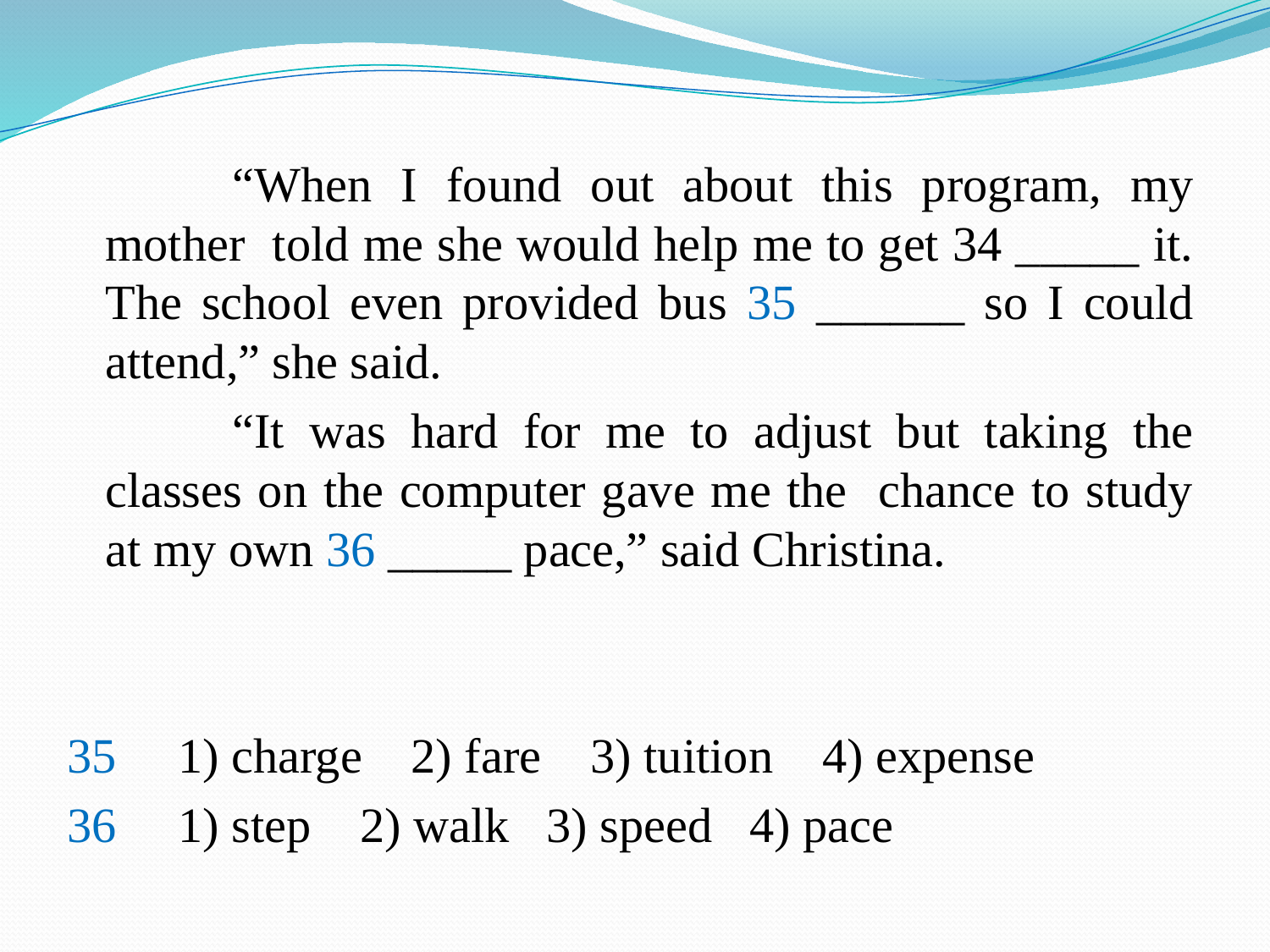

#
		“When I found out about this program, my mother  told me she would help me to get 34 _____ it. The school even provided bus 35 ______ so I could attend,” she said.
		“It was hard for me to adjust but taking the classes on the computer gave me the  chance to study at my own 36 _____ pace,” said Christina.

35     1) charge    2) fare    3) tuition    4) expense
36     1) step    2) walk   3) speed   4) pace